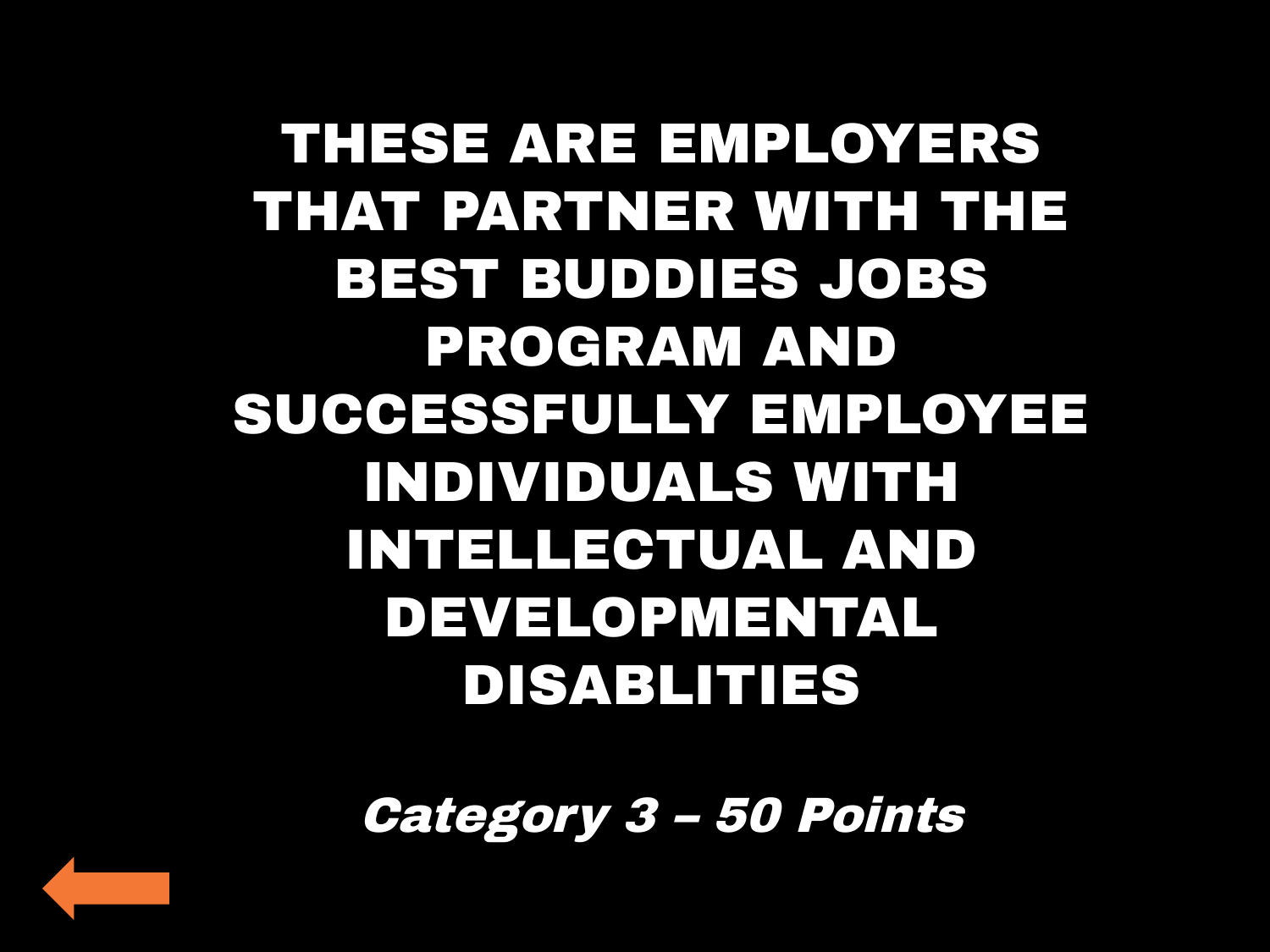

THESE ARE EMPLOYERS THAT PARTNER WITH THE BEST BUDDIES JOBS PROGRAM AND SUCCESSFULLY EMPLOYEE INDIVIDUALS WITH INTELLECTUAL AND DEVELOPMENTAL DISABLITIES

Category 3 – 50 Points